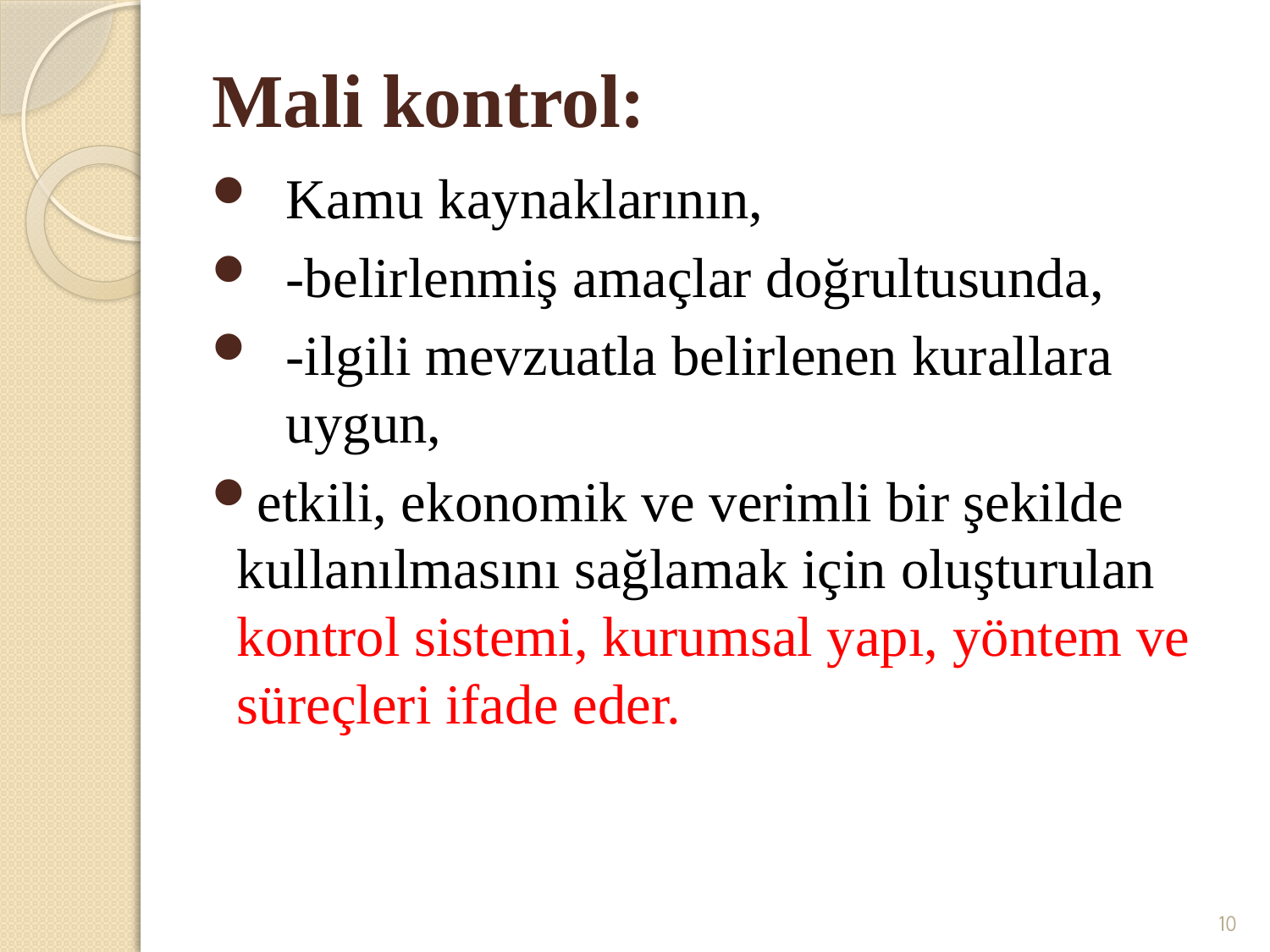

# Mali kontrol:
Kamu kaynaklarının,
-belirlenmiş amaçlar doğrultusunda,
-ilgili mevzuatla belirlenen kurallara uygun,
etkili, ekonomik ve verimli bir şekilde kullanılmasını sağlamak için oluşturulan  kontrol sistemi, kurumsal yapı, yöntem ve süreçleri ifade eder.

10